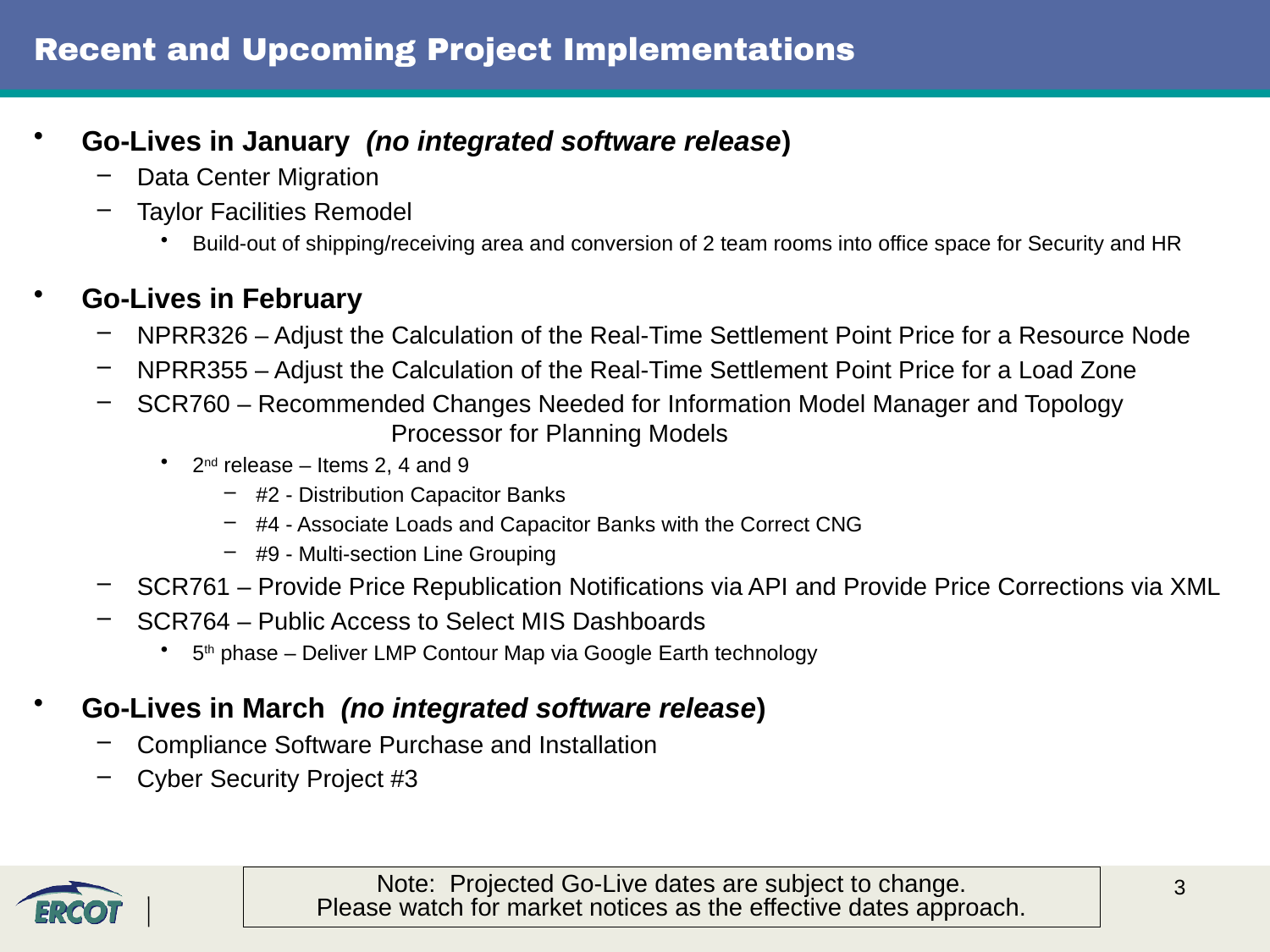

# Recent and Upcoming Project Implementations
Go-Lives in January  (no integrated software release)
Data Center Migration
Taylor Facilities Remodel
Build-out of shipping/receiving area and conversion of 2 team rooms into office space for Security and HR

Go-Lives in February
NPRR326 – Adjust the Calculation of the Real-Time Settlement Point Price for a Resource Node
NPRR355 – Adjust the Calculation of the Real-Time Settlement Point Price for a Load Zone
SCR760 – Recommended Changes Needed for Information Model Manager and Topology 			Processor for Planning Models
2nd release – Items 2, 4 and 9
#2 - Distribution Capacitor Banks
#4 - Associate Loads and Capacitor Banks with the Correct CNG
#9 - Multi-section Line Grouping
SCR761 – Provide Price Republication Notifications via API and Provide Price Corrections via XML
SCR764 – Public Access to Select MIS Dashboards
5th phase – Deliver LMP Contour Map via Google Earth technology

Go-Lives in March  (no integrated software release)
Compliance Software Purchase and Installation
Cyber Security Project #3
Note:  Projected Go-Live dates are subject to change.
Please watch for market notices as the effective dates approach.